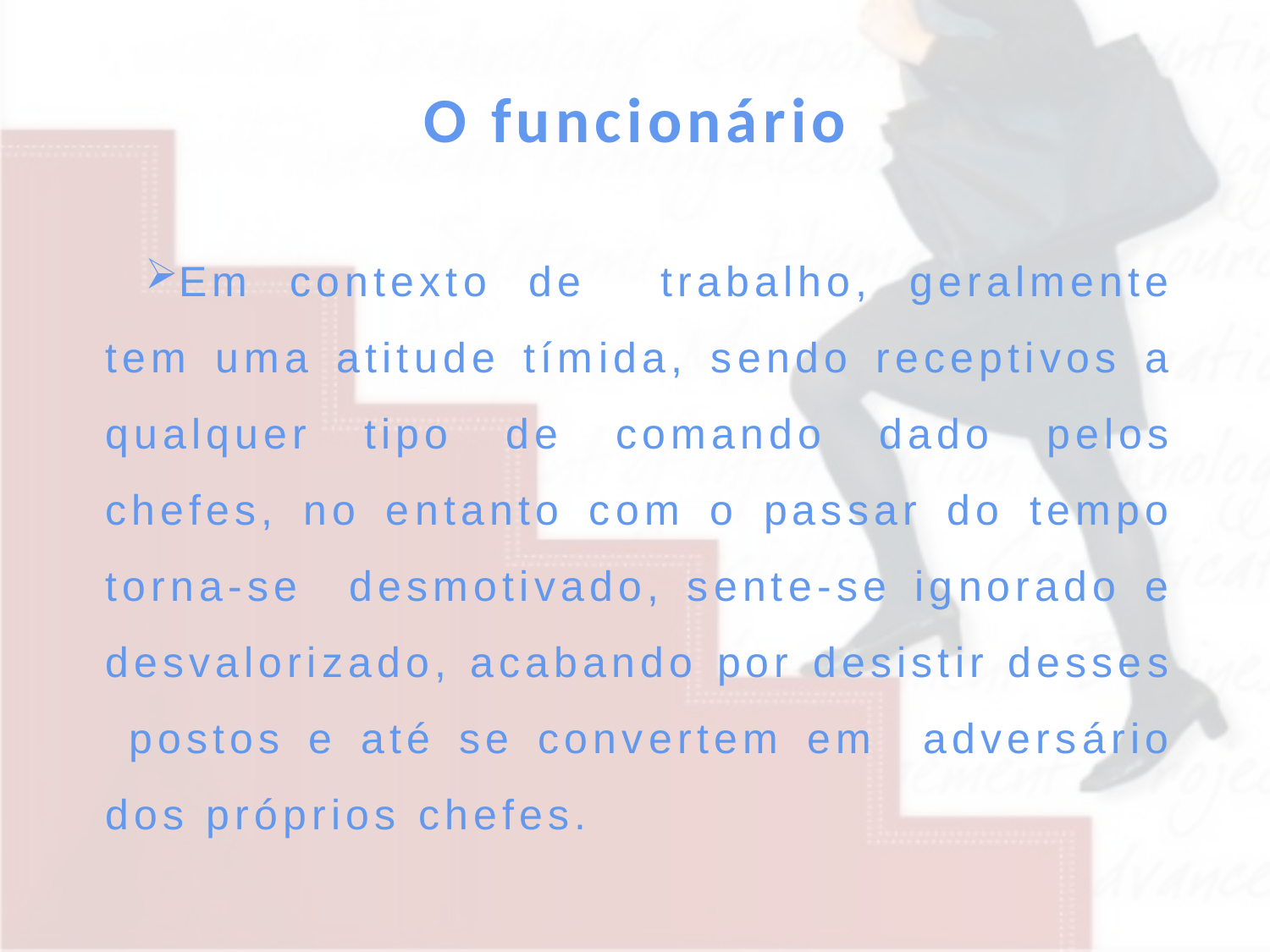

# O funcionário
Em contexto de  trabalho, geralmente tem uma atitude tímida, sendo receptivos a qualquer tipo de comando dado pelos chefes, no entanto com o passar do tempo torna-se  desmotivado, sente-se ignorado e desvalorizado, acabando por desistir desses  postos e até se convertem em  adversário dos próprios chefes.